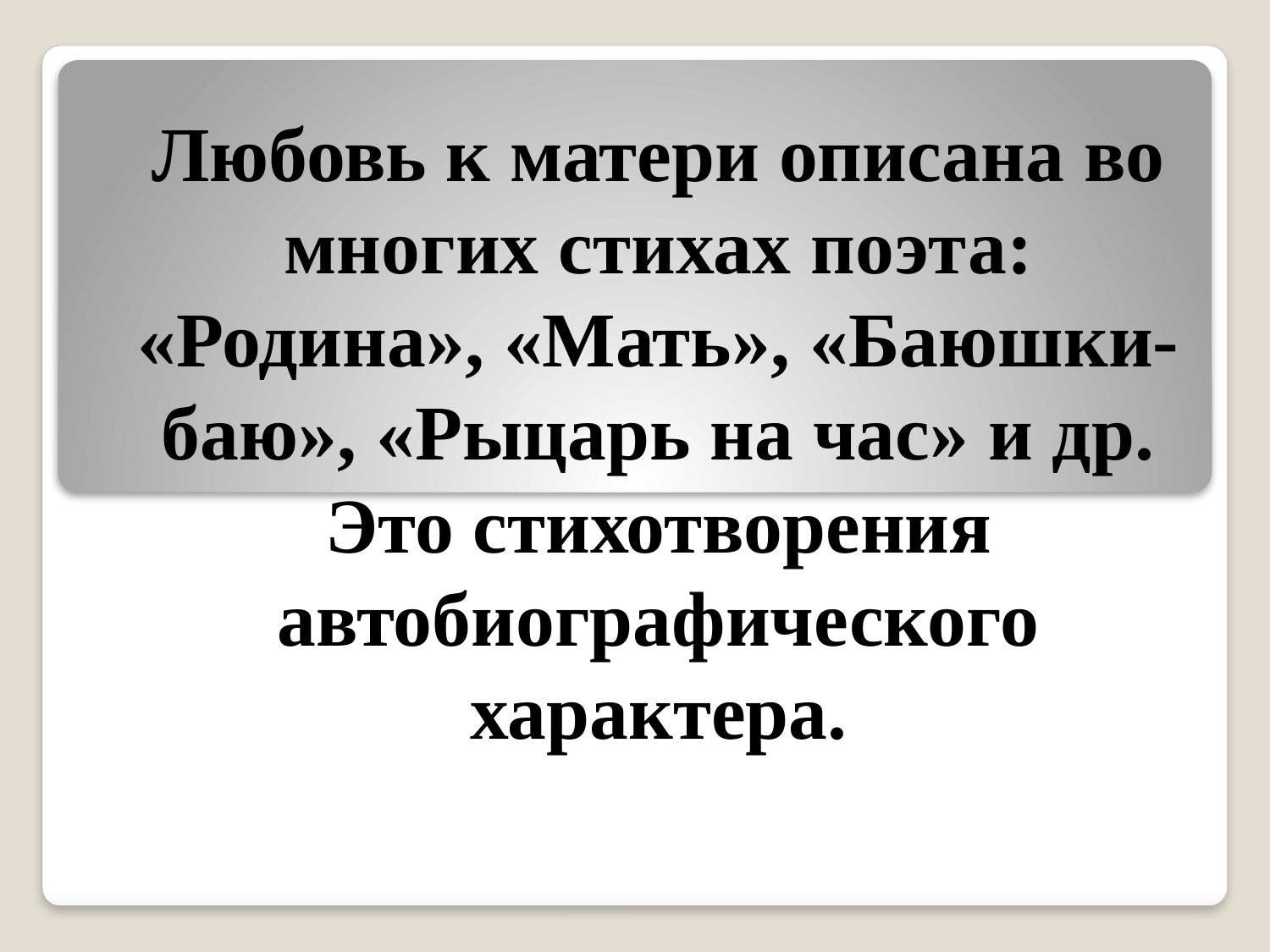

# Любовь к матери описана во многих стихах поэта: «Родина», «Мать», «Баюшки-баю», «Рыцарь на час» и др. Это стихотворения автобиографического характера.